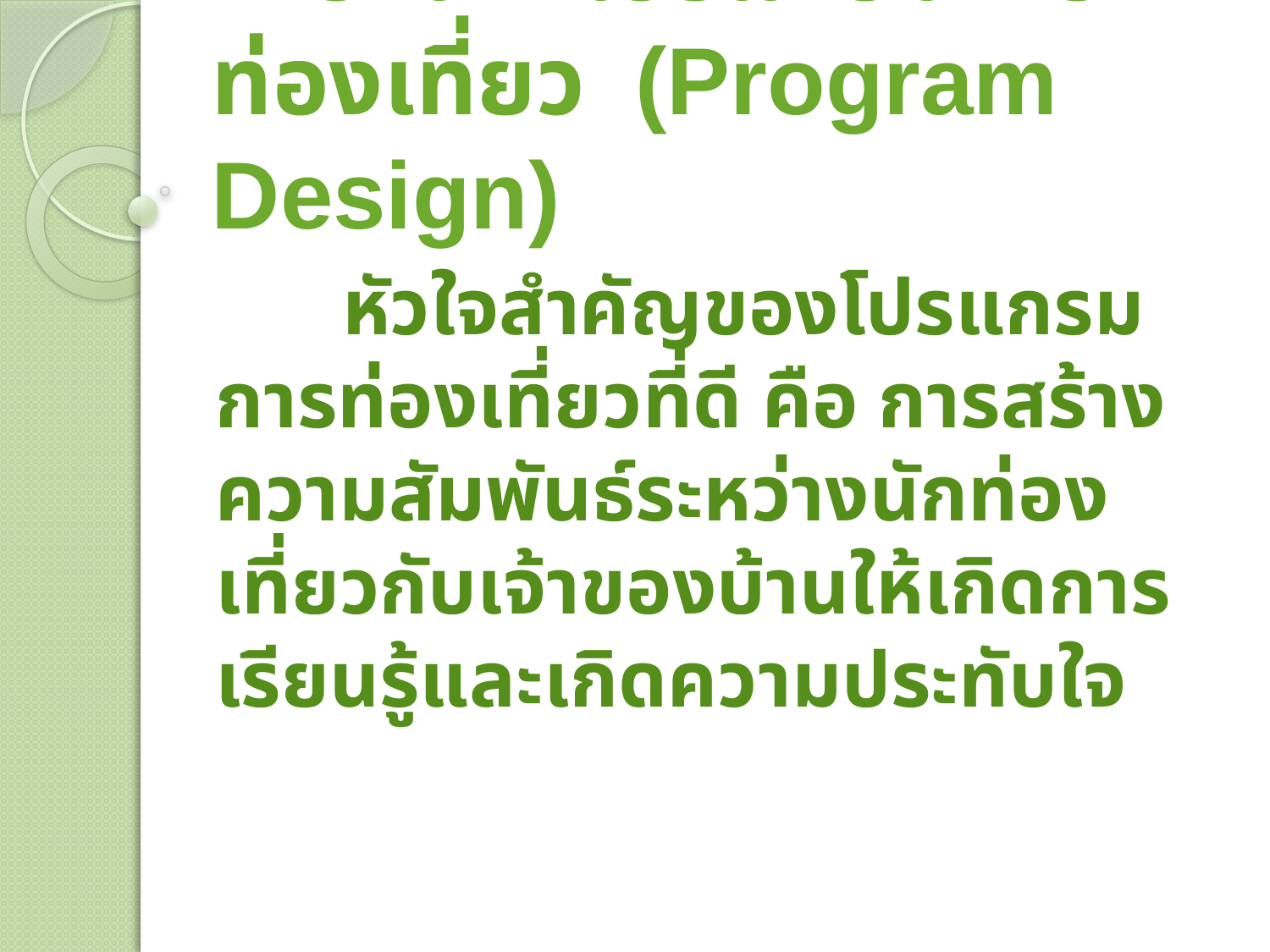

# การจัดทำโปรแกรมการท่องเที่ยว  (Program Design)
	หัวใจสำคัญของโปรแกรมการท่องเที่ยวที่ดี คือ การสร้างความสัมพันธ์ระหว่างนักท่องเที่ยวกับเจ้าของบ้านให้เกิดการเรียนรู้และเกิดความประทับใจ